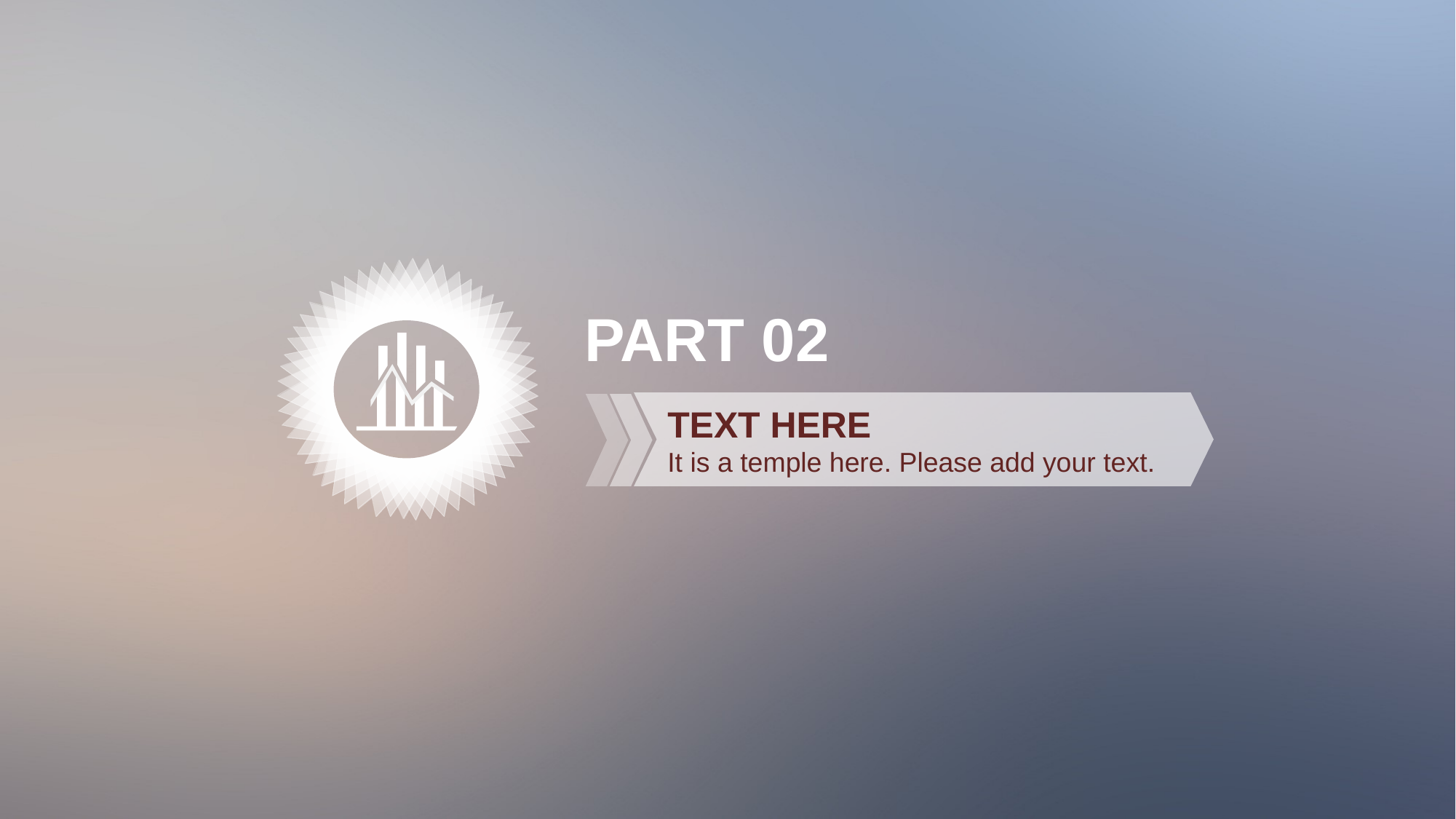

PART 02

TEXT HERE
It is a temple here. Please add your text.